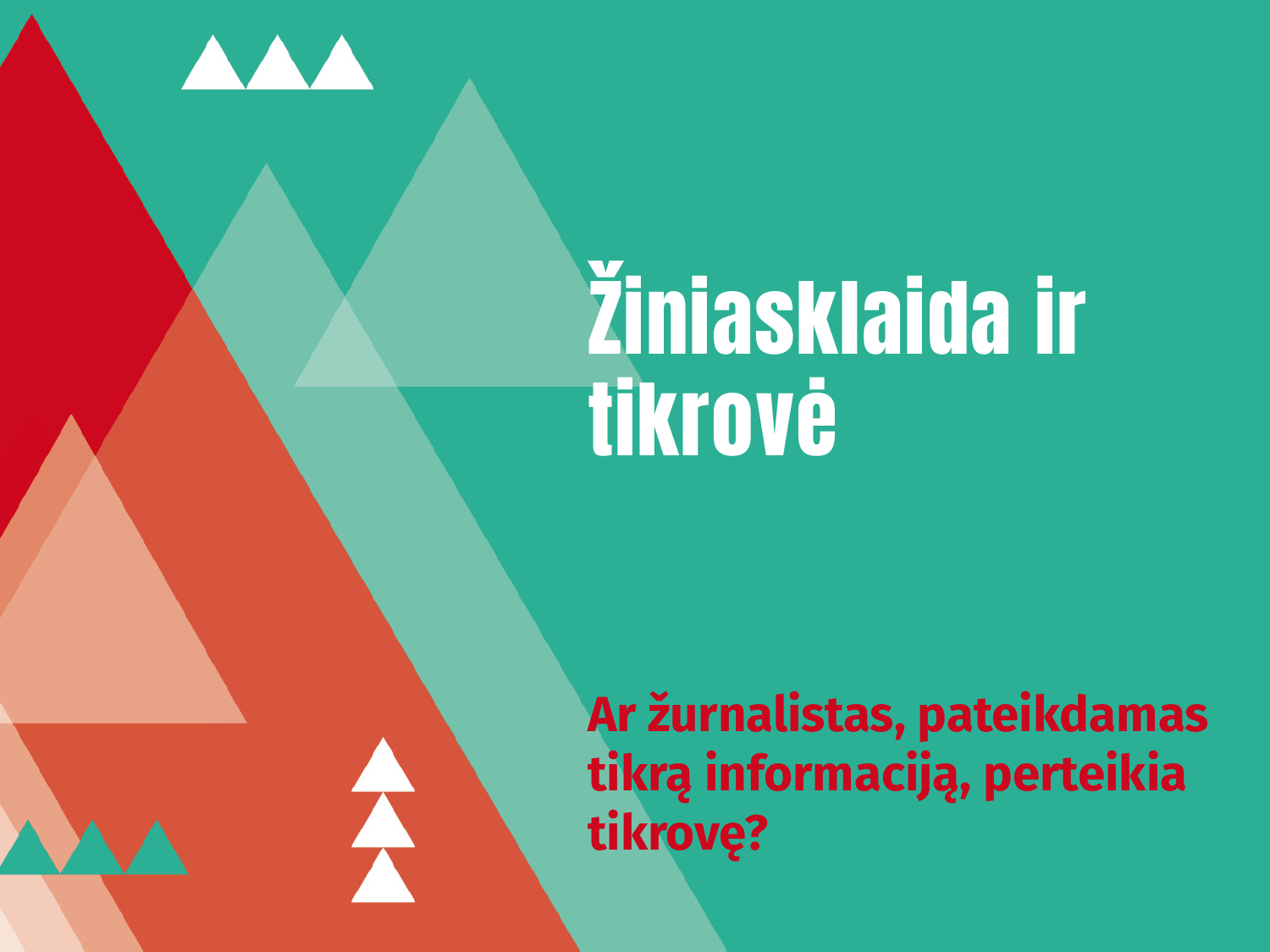

# Žiniasklaida ir tikrovė
Ar žurnalistas, pateikdamas tikrą informaciją, perteikia tikrovę?